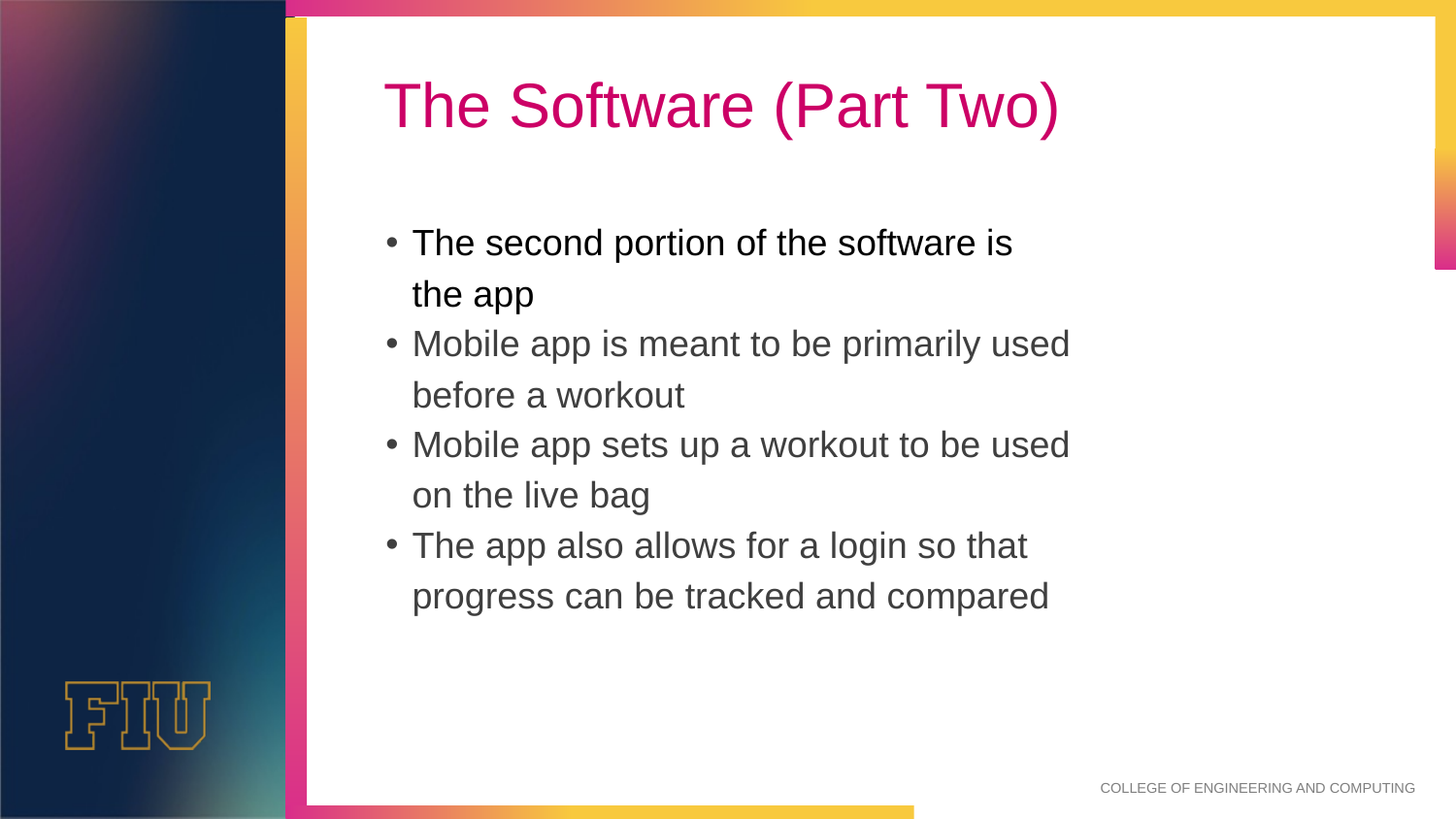

# The Software (Part Two)

The second portion of the software is the app
Mobile app is meant to be primarily used before a workout
Mobile app sets up a workout to be used on the live bag
The app also allows for a login so that progress can be tracked and compared